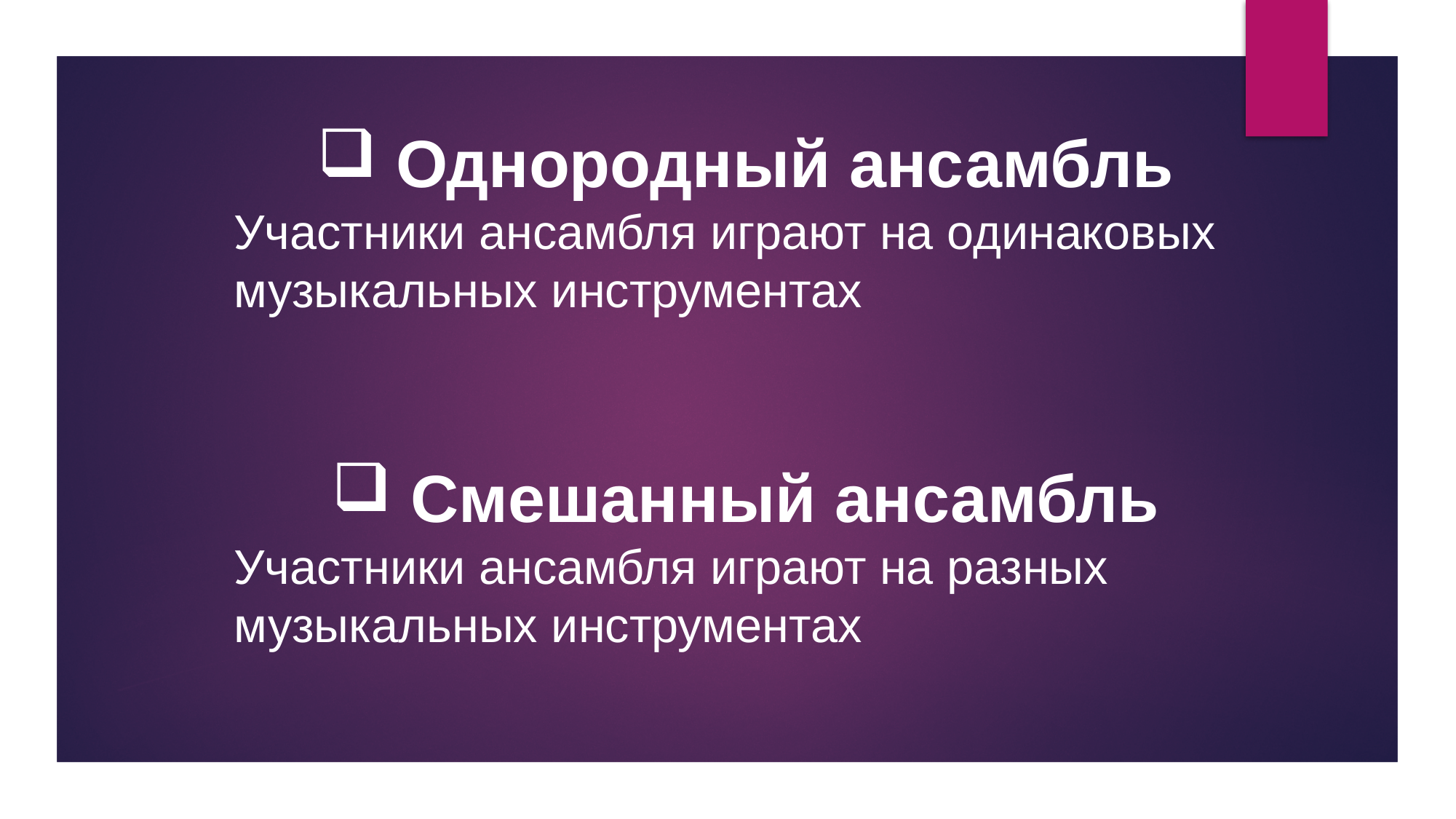

Однородный ансамбль
Участники ансамбля играют на одинаковых музыкальных инструментах

 Смешанный ансамбль
Участники ансамбля играют на разных музыкальных инструментах